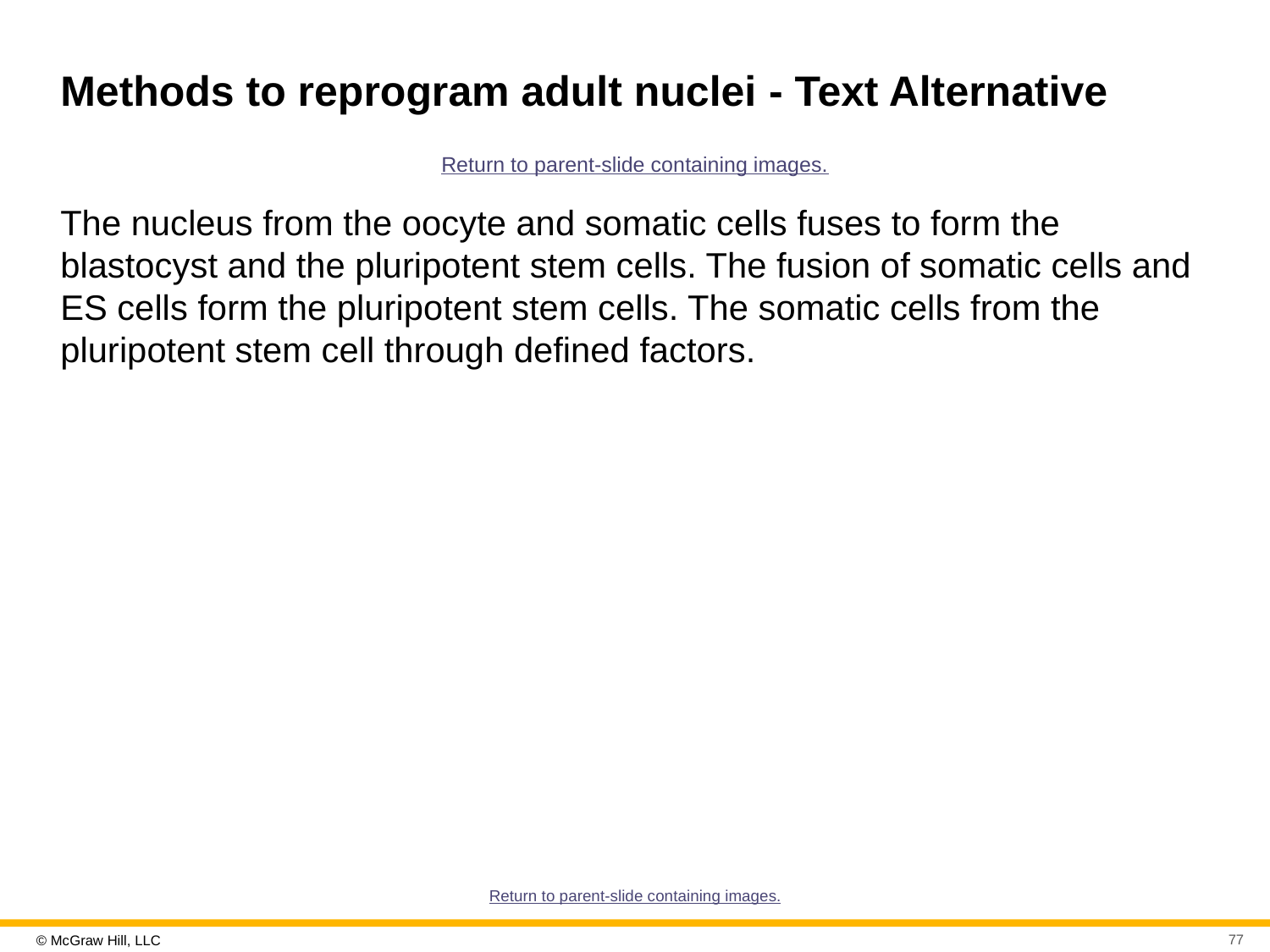

# Methods to reprogram adult nuclei - Text Alternative
Return to parent-slide containing images.
The nucleus from the oocyte and somatic cells fuses to form the blastocyst and the pluripotent stem cells. The fusion of somatic cells and ES cells form the pluripotent stem cells. The somatic cells from the pluripotent stem cell through defined factors.
Return to parent-slide containing images.
77